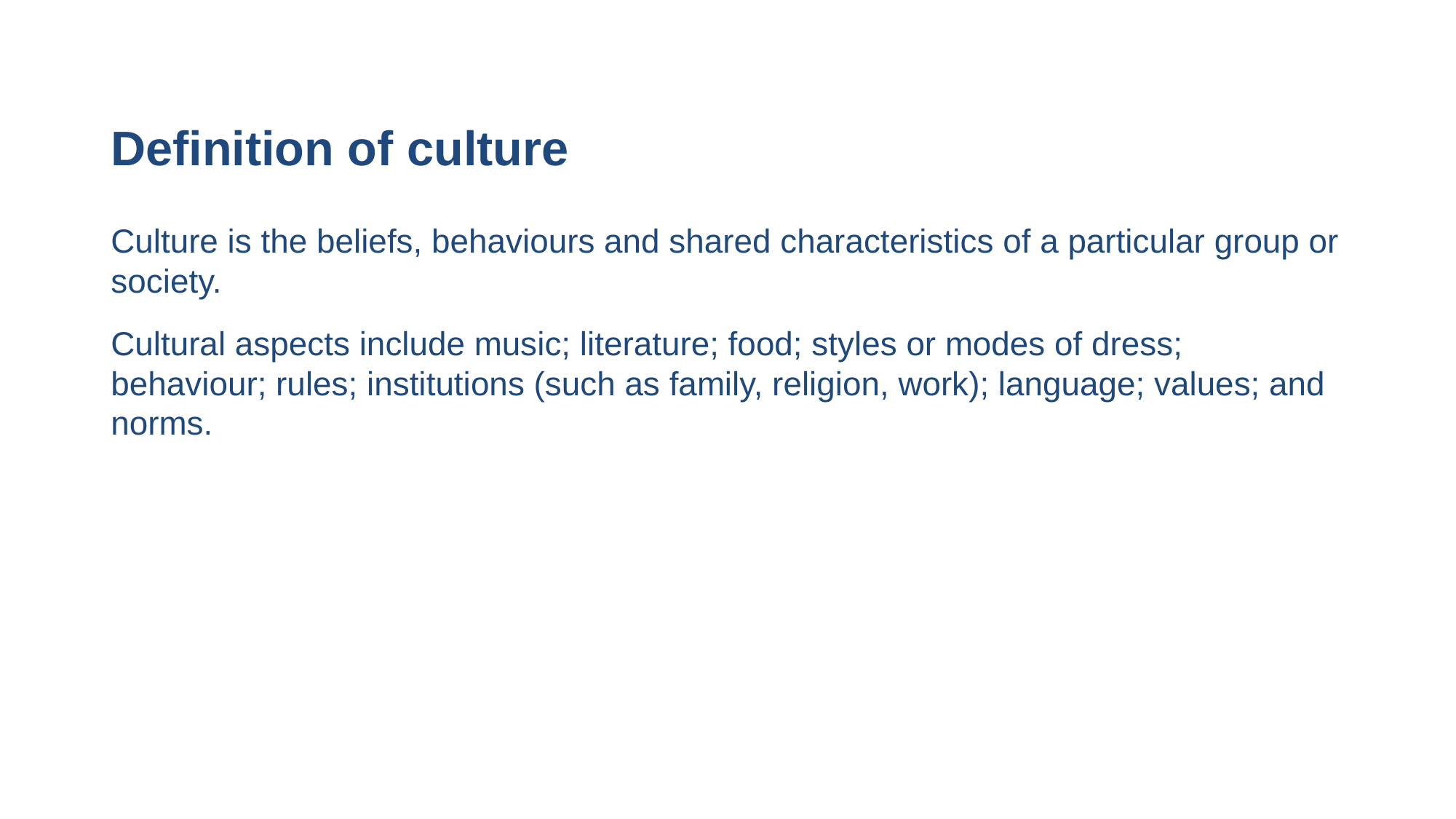

# Definition of culture
Culture is the beliefs, behaviours and shared characteristics of a particular group or society.
Cultural aspects include music; literature; food; styles or modes of dress; behaviour; rules; institutions (such as family, religion, work); language; values; and norms.